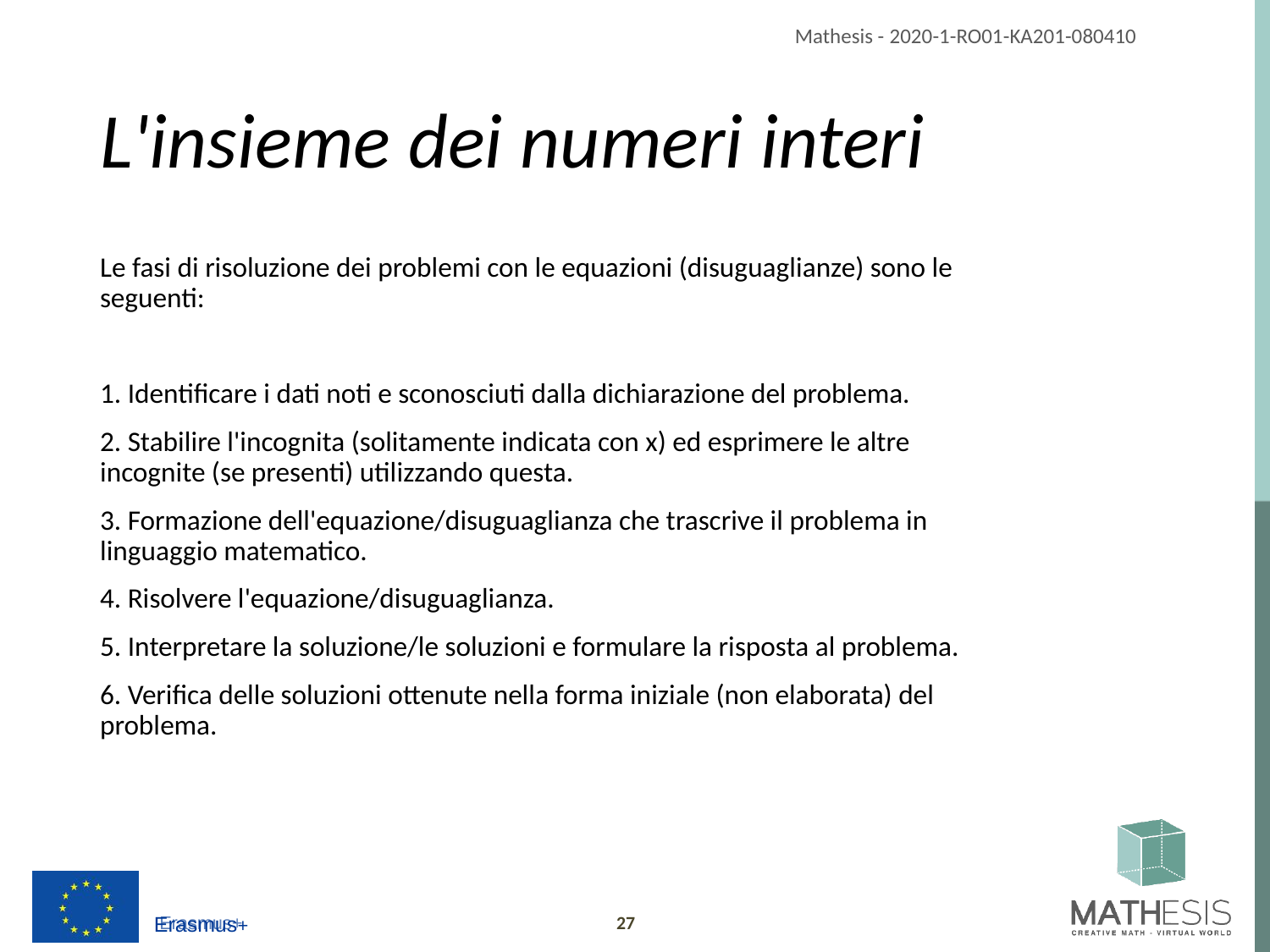

# L'insieme dei numeri interi
Le fasi di risoluzione dei problemi con le equazioni (disuguaglianze) sono le seguenti:

1. Identificare i dati noti e sconosciuti dalla dichiarazione del problema.
2. Stabilire l'incognita (solitamente indicata con x) ed esprimere le altre incognite (se presenti) utilizzando questa.
3. Formazione dell'equazione/disuguaglianza che trascrive il problema in linguaggio matematico.
4. Risolvere l'equazione/disuguaglianza.
5. Interpretare la soluzione/le soluzioni e formulare la risposta al problema.
6. Verifica delle soluzioni ottenute nella forma iniziale (non elaborata) del problema.